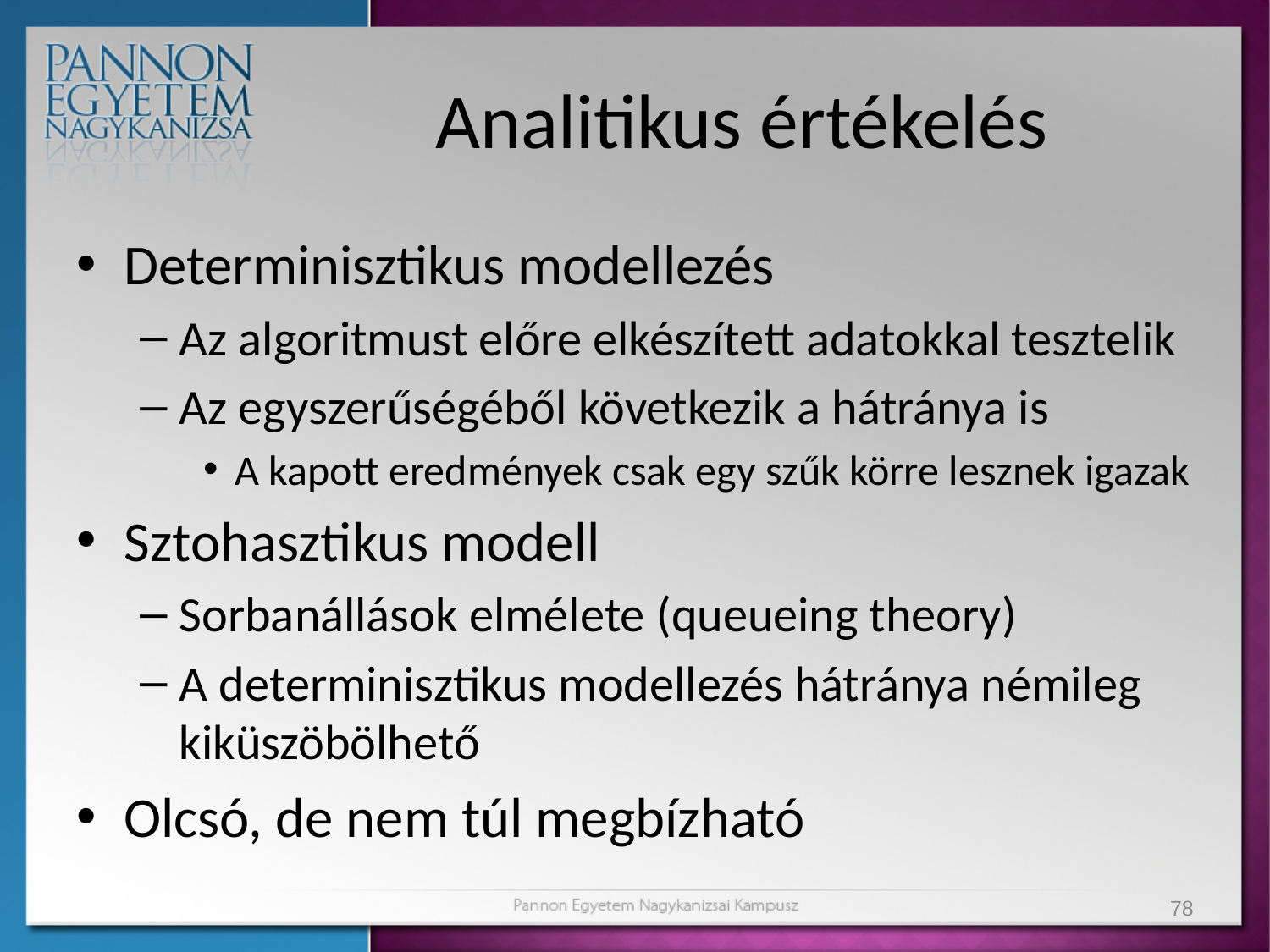

# Analitikus értékelés
Determinisztikus modellezés
Az algoritmust előre elkészített adatokkal tesztelik
Az egyszerűségéből következik a hátránya is
A kapott eredmények csak egy szűk körre lesznek igazak
Sztohasztikus modell
Sorbanállások elmélete (queueing theory)
A determinisztikus modellezés hátránya némileg kiküszöbölhető
Olcsó, de nem túl megbízható
78